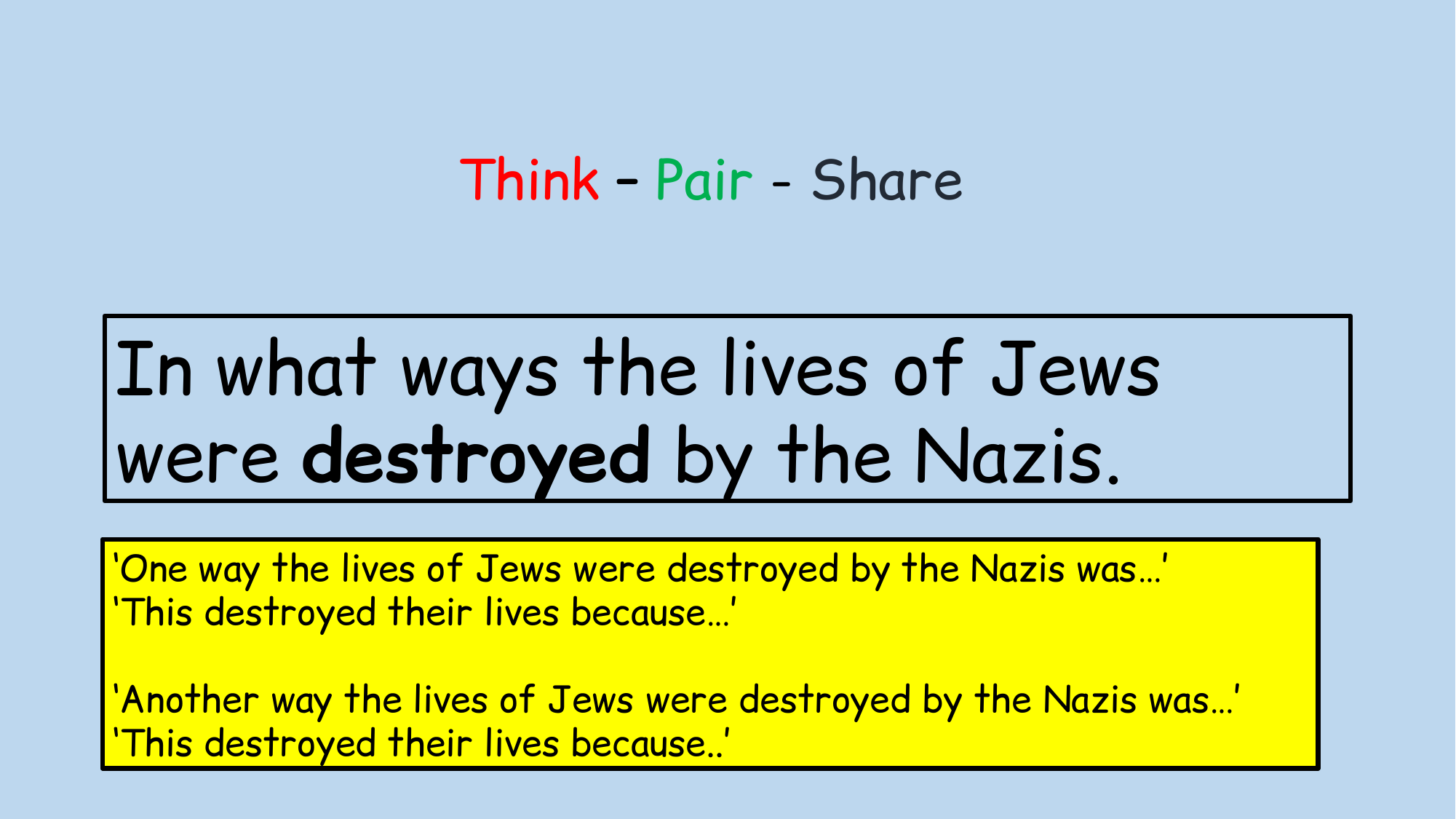

Think – Pair - Share
In what ways the lives of Jews were destroyed by the Nazis.
‘One way the lives of Jews were destroyed by the Nazis was…’
‘This destroyed their lives because…’

‘Another way the lives of Jews were destroyed by the Nazis was…’
‘This destroyed their lives because..’